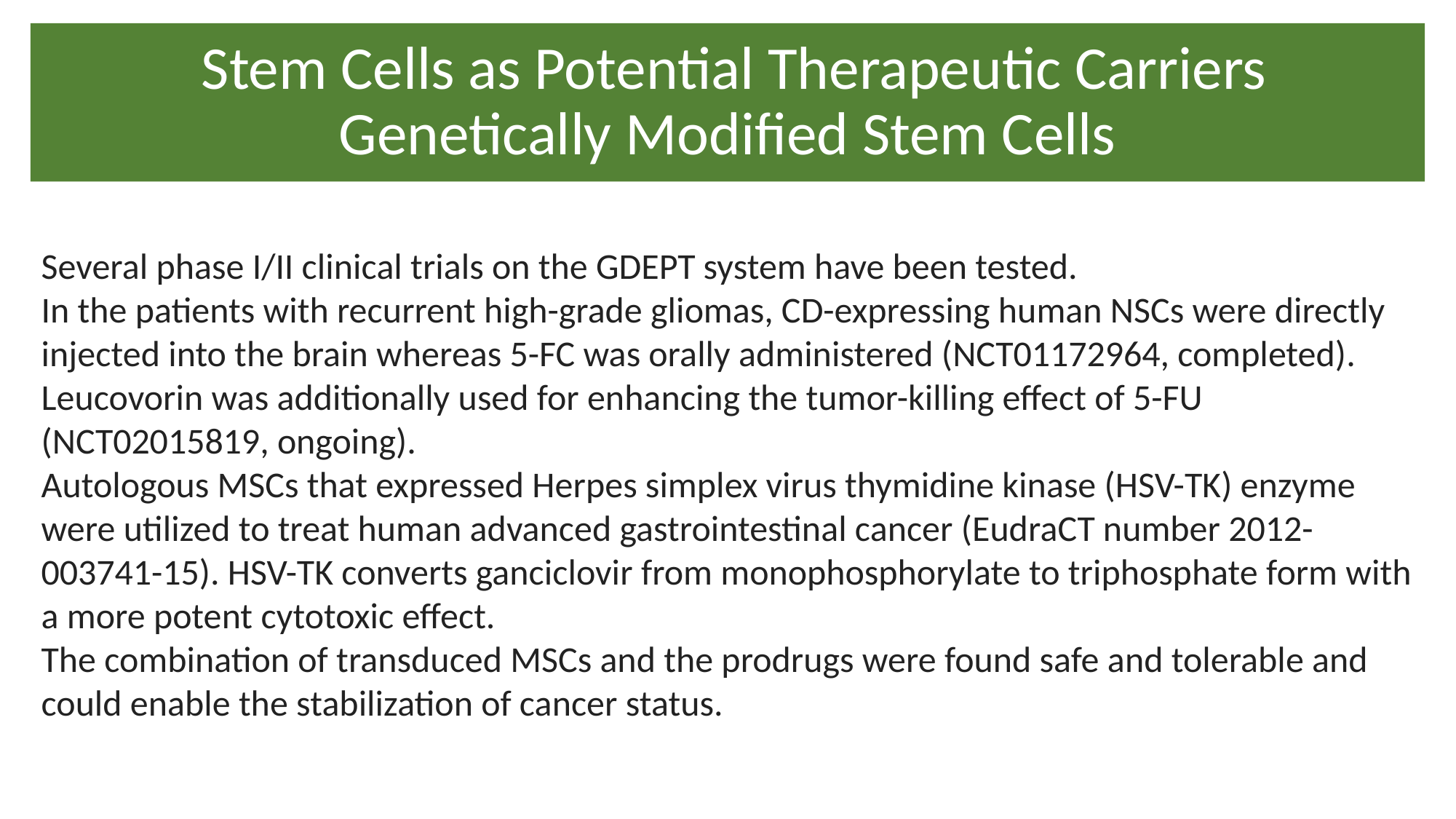

# Stem Cells as Potential Therapeutic Carriers Genetically Modified Stem Cells
Several phase I/II clinical trials on the GDEPT system have been tested.
In the patients with recurrent high-grade gliomas, CD-expressing human NSCs were directly injected into the brain whereas 5-FC was orally administered (NCT01172964, completed).
Leucovorin was additionally used for enhancing the tumor-killing effect of 5-FU (NCT02015819, ongoing).
Autologous MSCs that expressed Herpes simplex virus thymidine kinase (HSV-TK) enzyme were utilized to treat human advanced gastrointestinal cancer (EudraCT number 2012-003741-15). HSV-TK converts ganciclovir from monophosphorylate to triphosphate form with a more potent cytotoxic effect.
The combination of transduced MSCs and the prodrugs were found safe and tolerable and could enable the stabilization of cancer status.